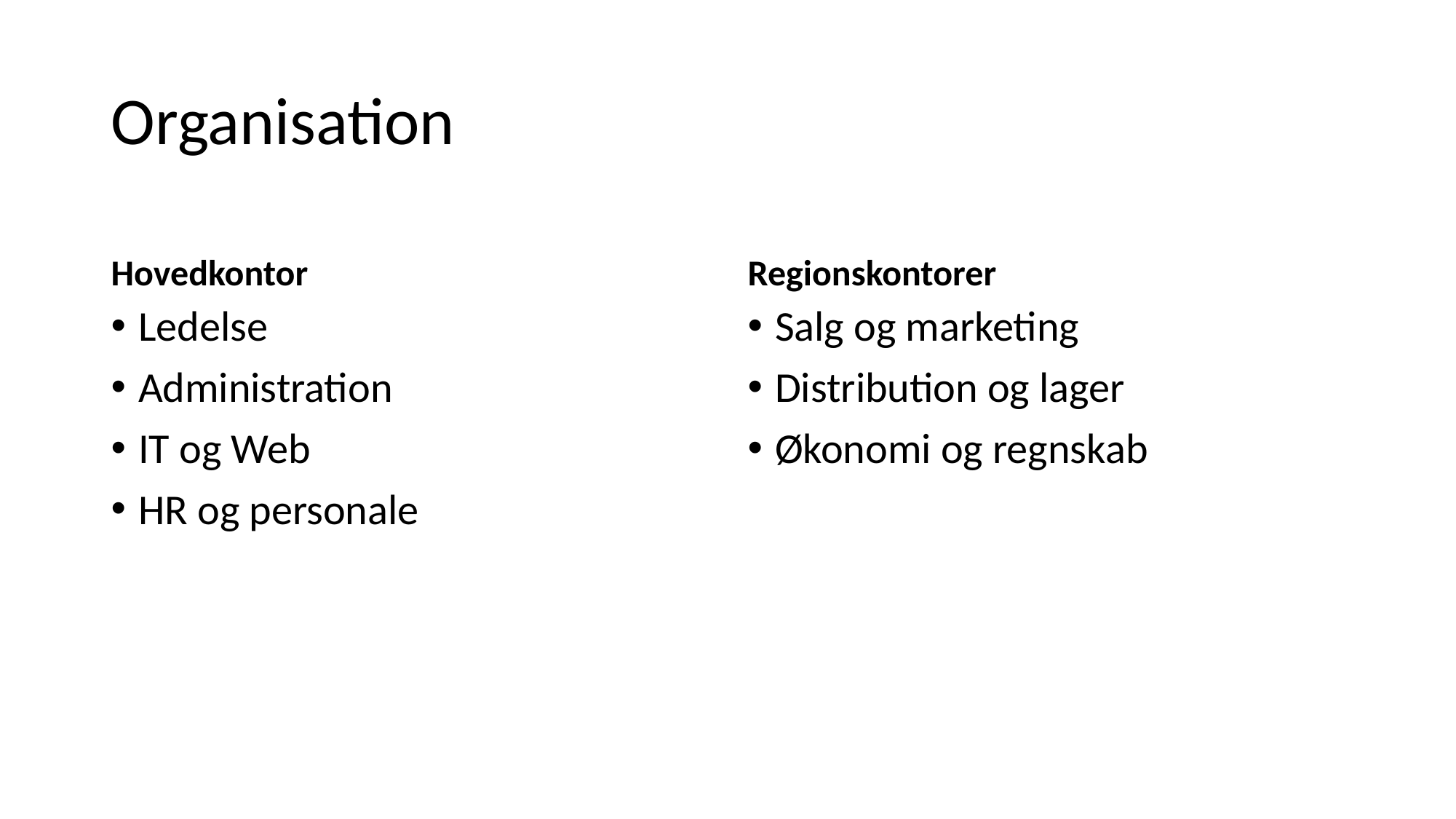

# Organisation
Hovedkontor
Regionskontorer
Ledelse
Administration
IT og Web
HR og personale
Salg og marketing
Distribution og lager
Økonomi og regnskab